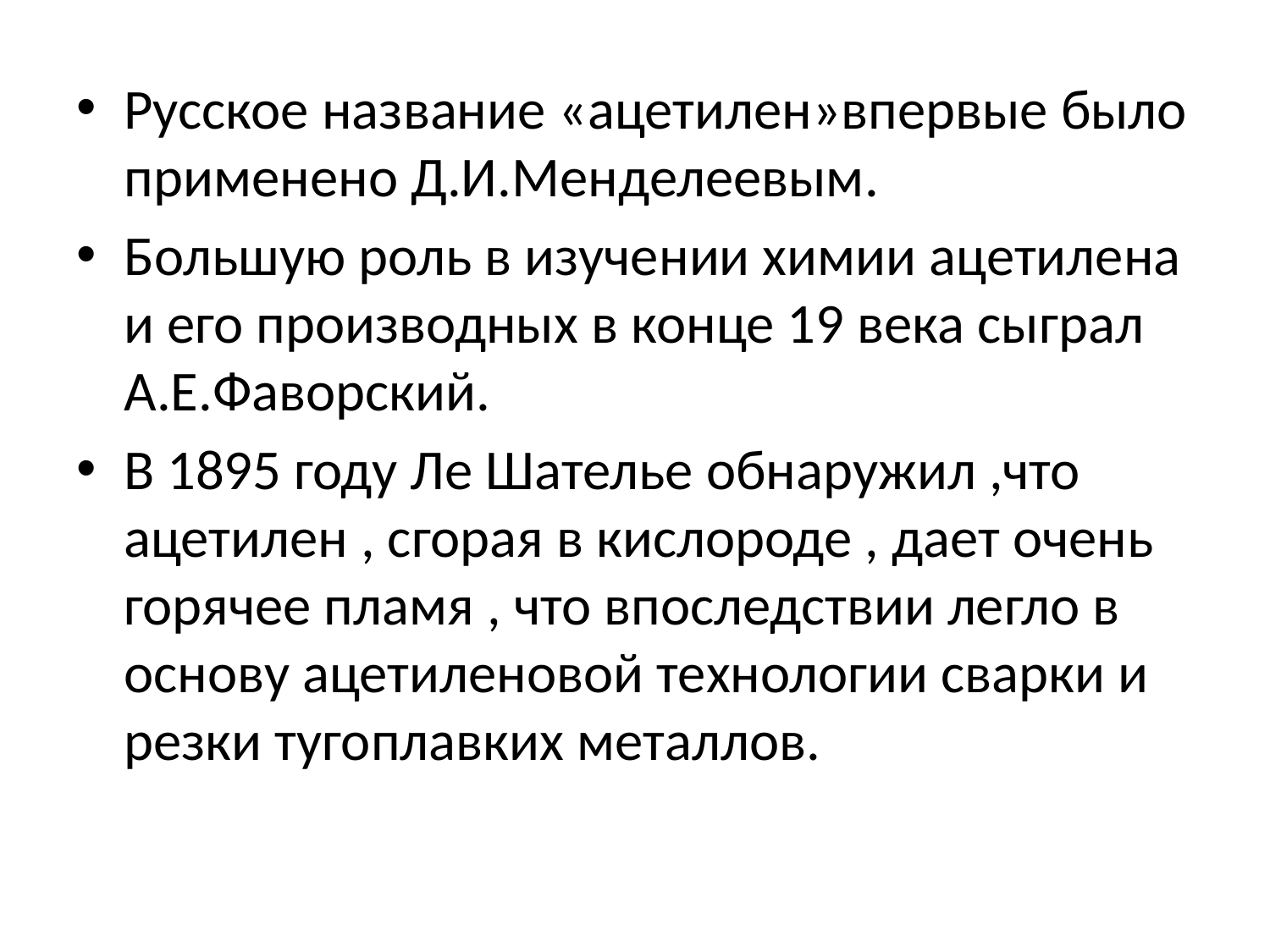

Русское название «ацетилен»впервые было применено Д.И.Менделеевым.
Большую роль в изучении химии ацетилена и его производных в конце 19 века сыграл А.Е.Фаворский.
В 1895 году Ле Шателье обнаружил ,что ацетилен , сгорая в кислороде , дает очень горячее пламя , что впоследствии легло в основу ацетиленовой технологии сварки и резки тугоплавких металлов.